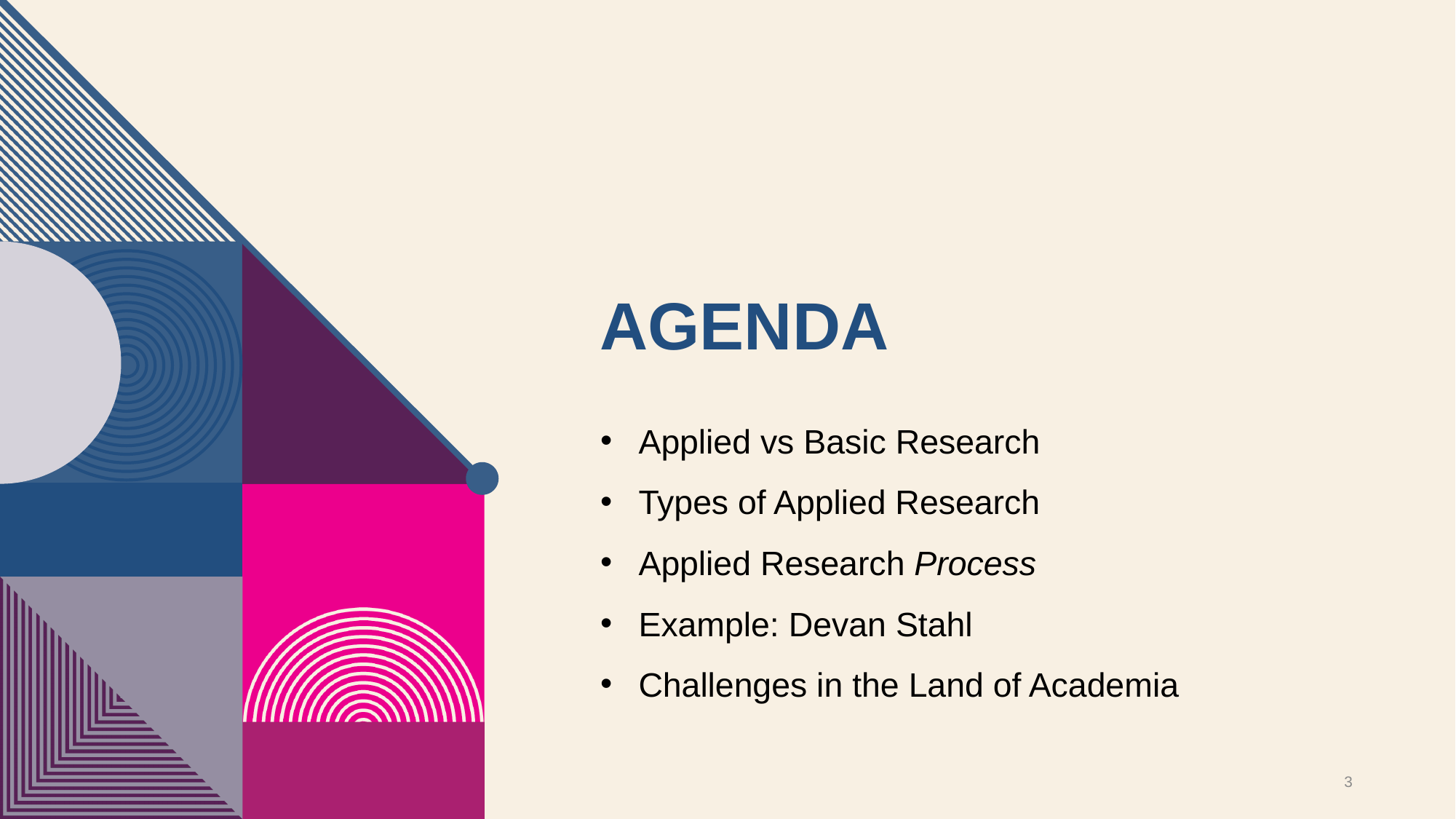

# Agenda
Applied vs Basic Research
Types of Applied Research
Applied Research Process
Example: Devan Stahl
Challenges in the Land of Academia
3